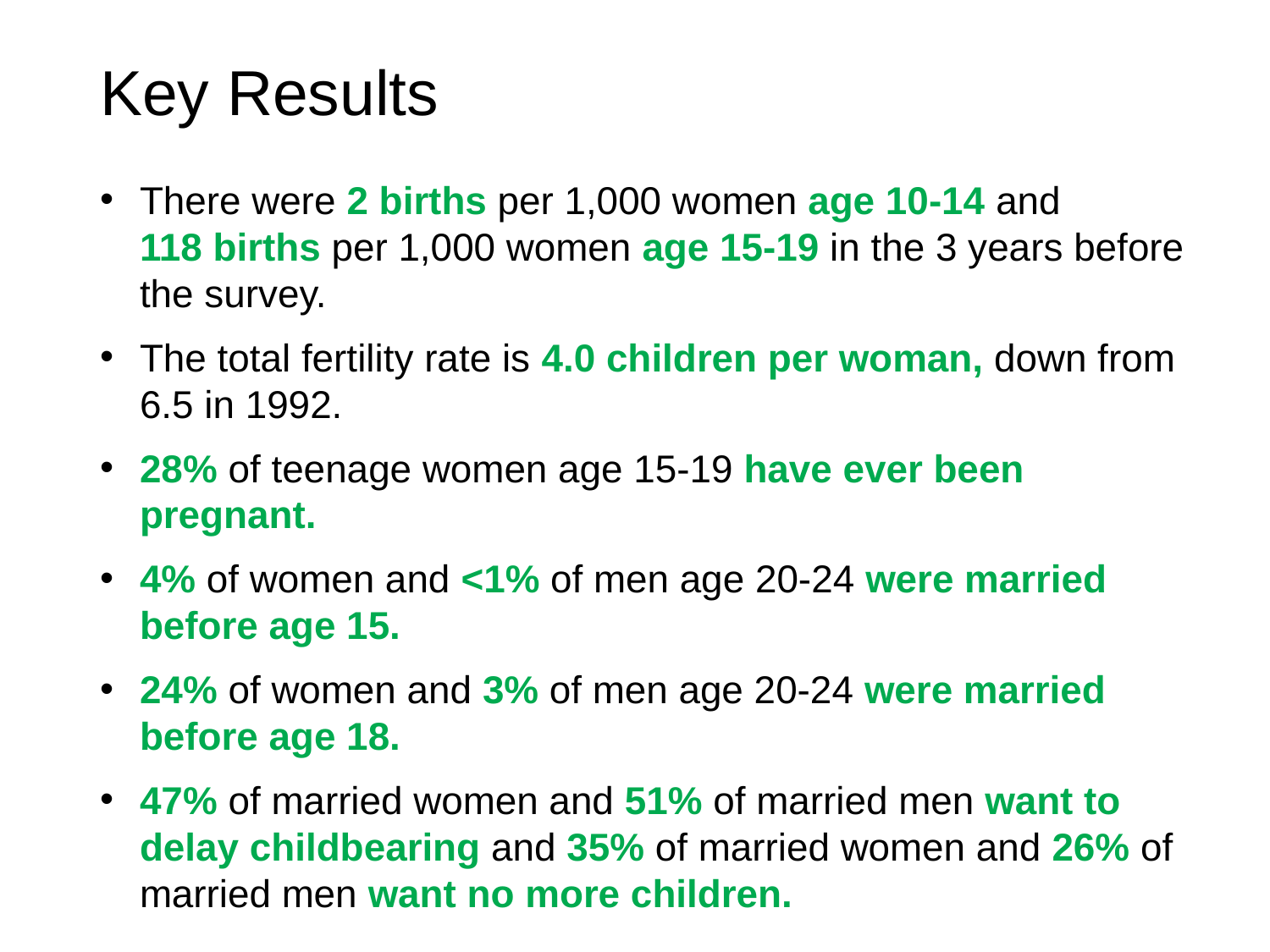

# Key Results
There were 2 births per 1,000 women age 10-14 and
118 births per 1,000 women age 15-19 in the 3 years before the survey.
The total fertility rate is 4.0 children per woman, down from 6.5 in 1992.
28% of teenage women age 15-19 have ever been pregnant.
4% of women and <1% of men age 20-24 were married before age 15.
24% of women and 3% of men age 20-24 were married before age 18.
47% of married women and 51% of married men want to delay childbearing and 35% of married women and 26% of married men want no more children.